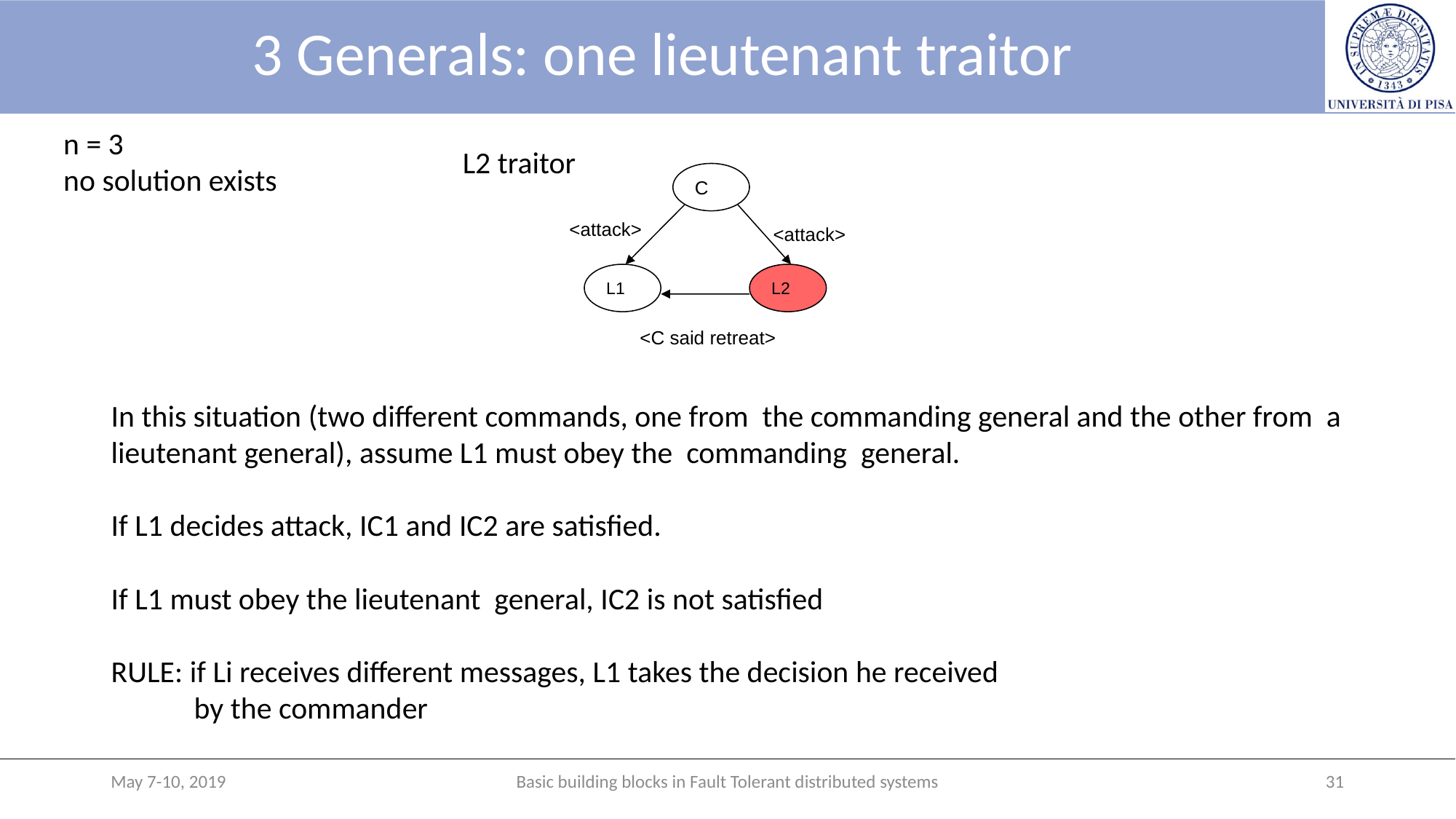

# 3 Generals: one lieutenant traitor

n = 3
no solution exists
L2 traitor
C

<attack>
<attack>
L1
L2

<C said retreat>
In this situation (two different commands, one from  the commanding general and the other from  a lieutenant general), assume L1 must obey the  commanding  general.

If L1 decides attack, IC1 and IC2 are satisfied.

If L1 must obey the lieutenant  general, IC2 is not satisfied

RULE: if Li receives different messages, L1 takes the decision he received
            by the commander

May 7-10, 2019
Basic building blocks in Fault Tolerant distributed systems
31